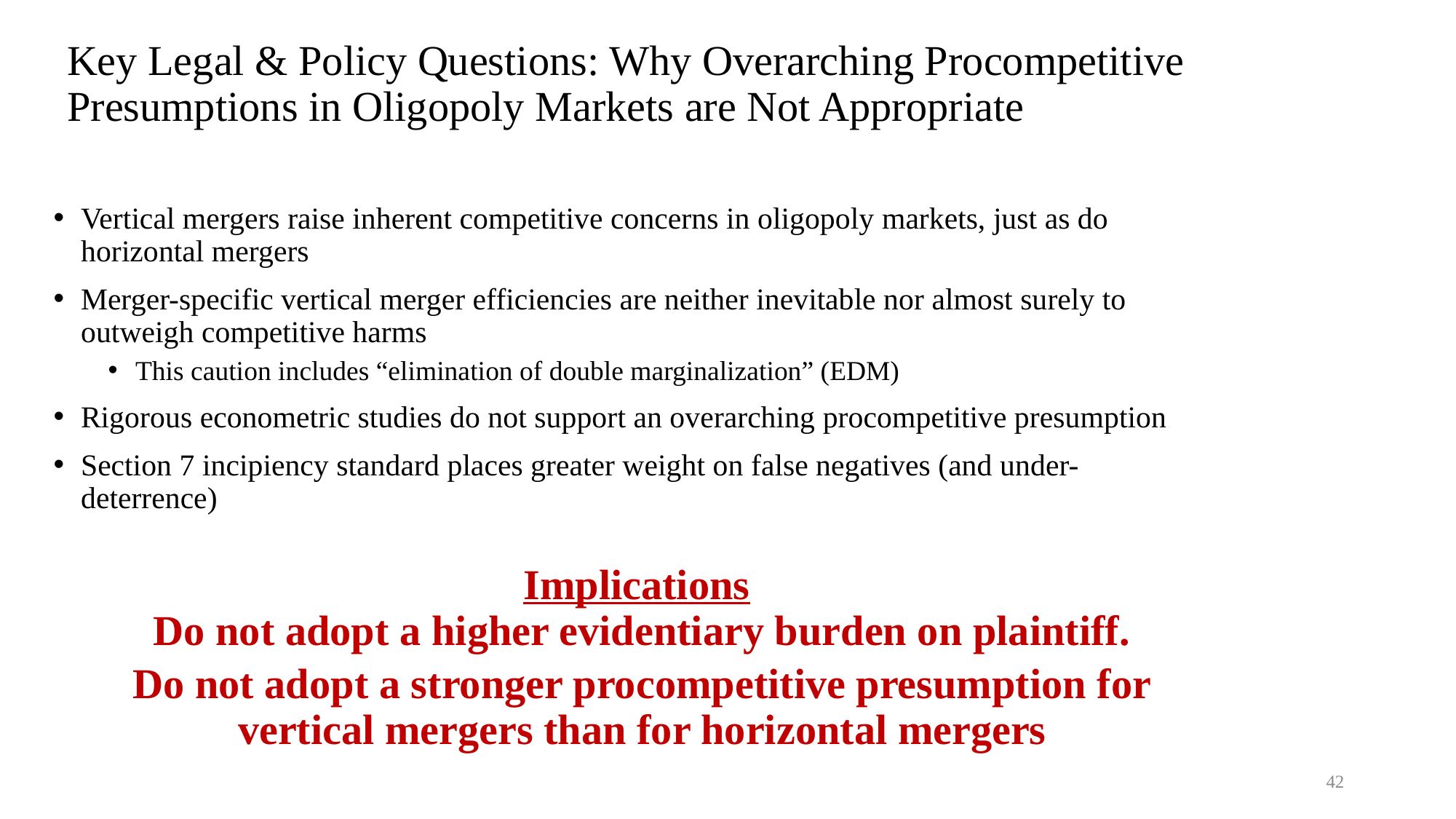

# Key Legal & Policy Questions: Why Overarching Procompetitive Presumptions in Oligopoly Markets are Not Appropriate
Vertical mergers raise inherent competitive concerns in oligopoly markets, just as do horizontal mergers
Merger-specific vertical merger efficiencies are neither inevitable nor almost surely to outweigh competitive harms
This caution includes “elimination of double marginalization” (EDM)
Rigorous econometric studies do not support an overarching procompetitive presumption
Section 7 incipiency standard places greater weight on false negatives (and under-deterrence)

Implications
Do not adopt a higher evidentiary burden on plaintiff.
Do not adopt a stronger procompetitive presumption for vertical mergers than for horizontal mergers
42